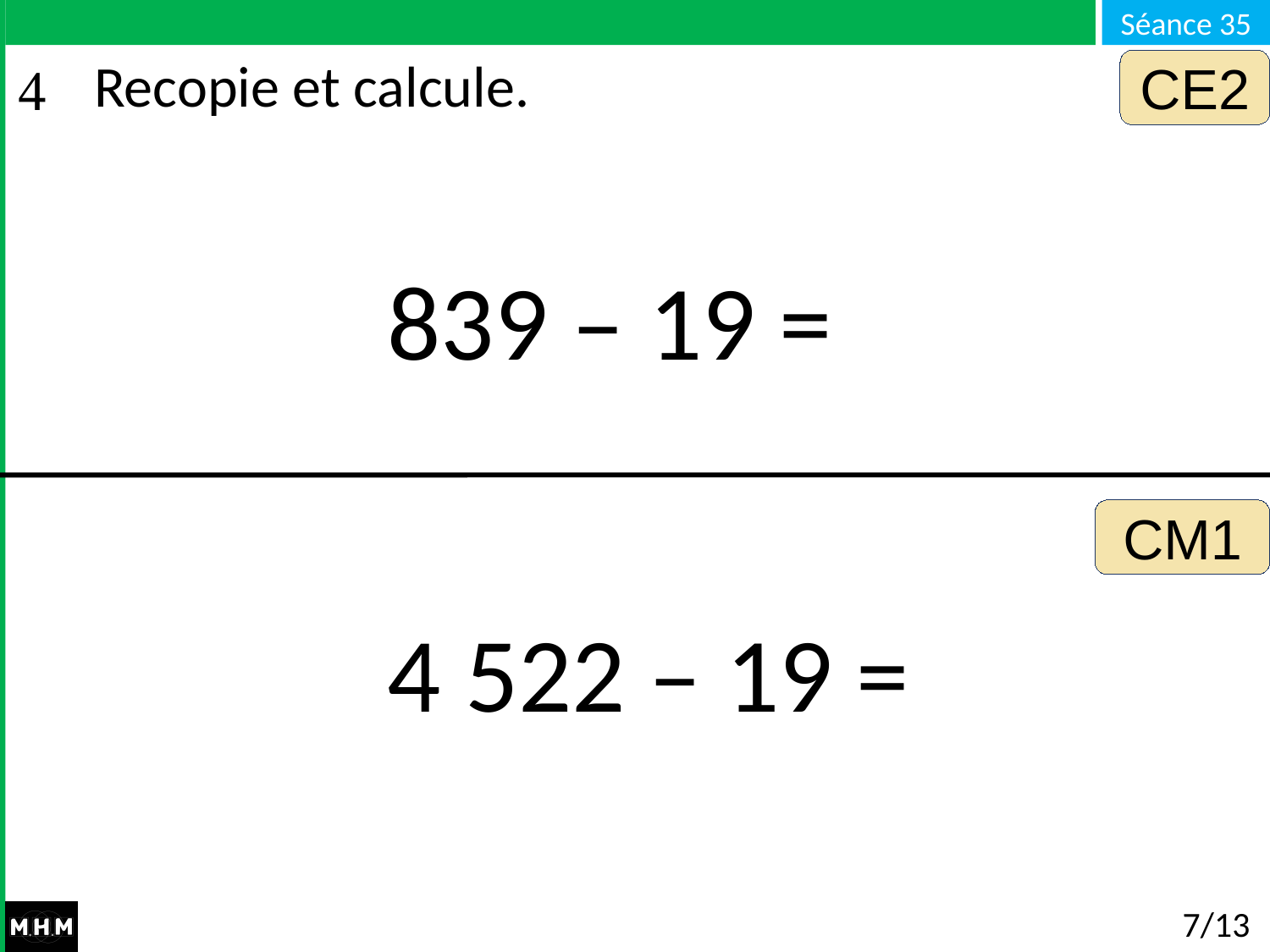

CE2
# Recopie et calcule.
839 – 19 =

CM1
4 522 – 19 =
7/13